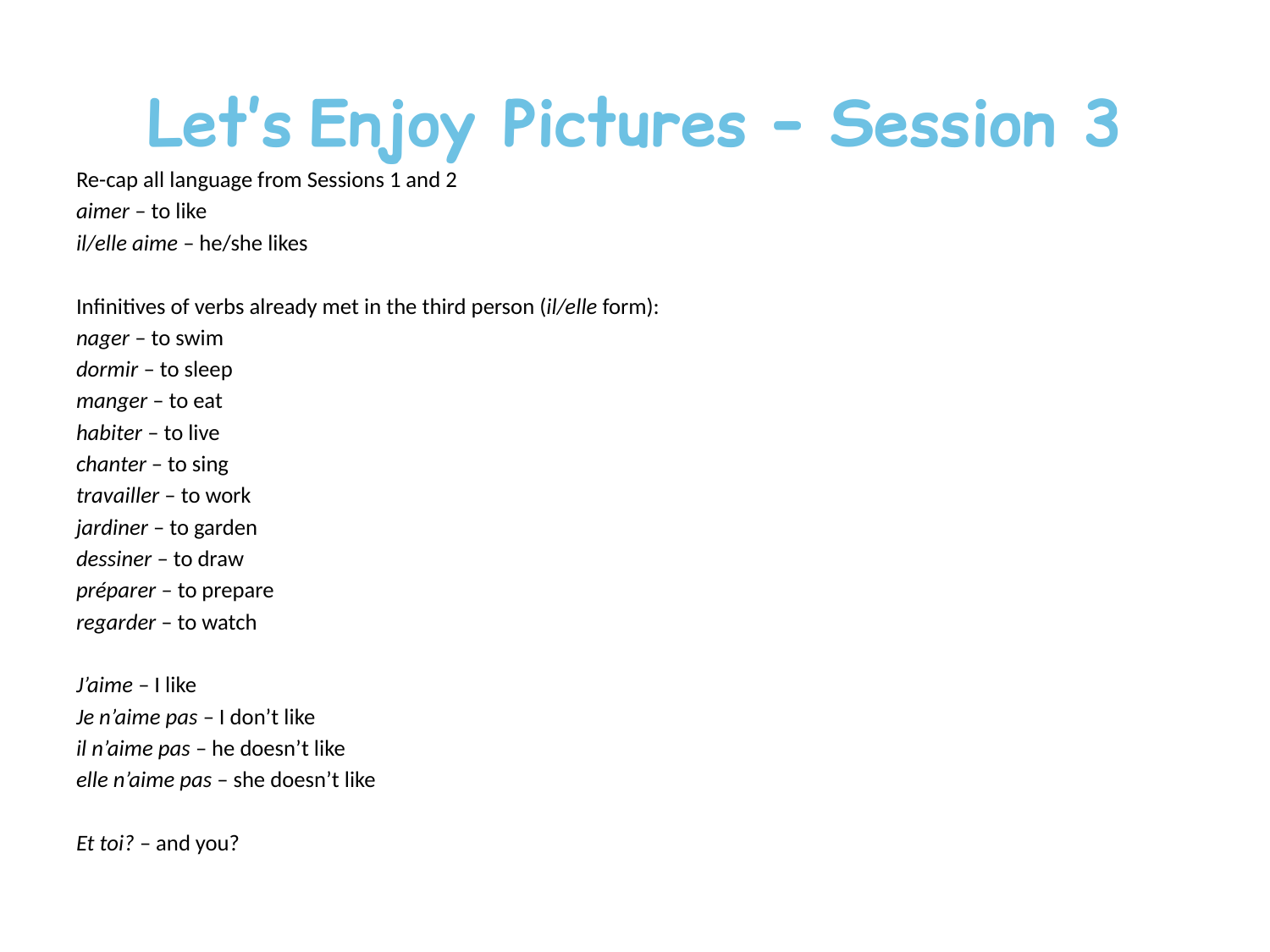

# Let’s Enjoy Pictures – Session 3
Re-cap all language from Sessions 1 and 2
aimer – to like
il/elle aime – he/she likes

Infinitives of verbs already met in the third person (il/elle form):
nager – to swim
dormir – to sleep
manger – to eat
habiter – to live
chanter – to sing
travailler – to work
jardiner – to garden
dessiner – to draw
préparer – to prepare
regarder – to watch

J’aime – I like
Je n’aime pas – I don’t like
il n’aime pas – he doesn’t like
elle n’aime pas – she doesn’t like

Et toi? – and you?